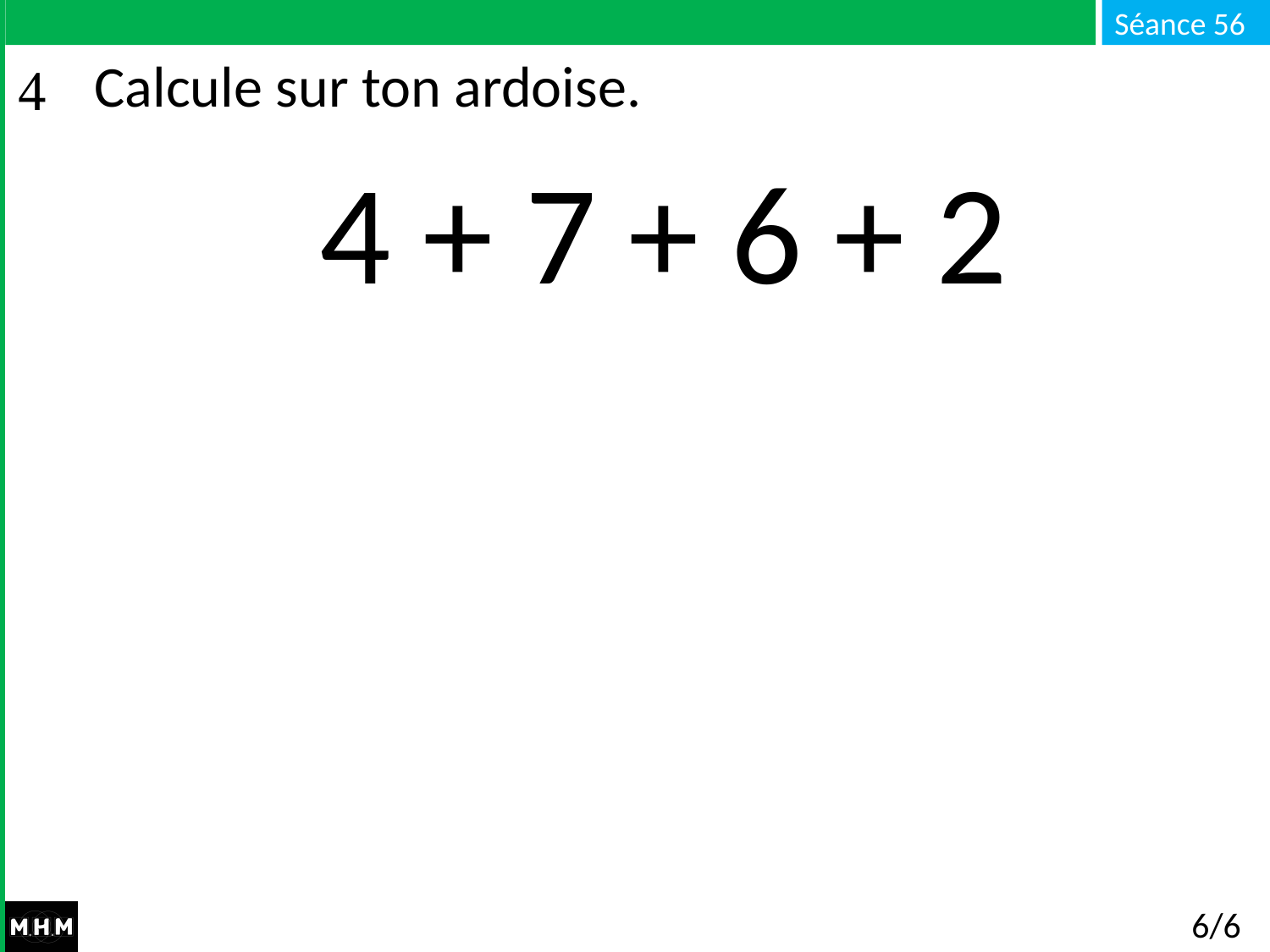

# Calcule sur ton ardoise.
4 + 7 + 6 + 2
6/6